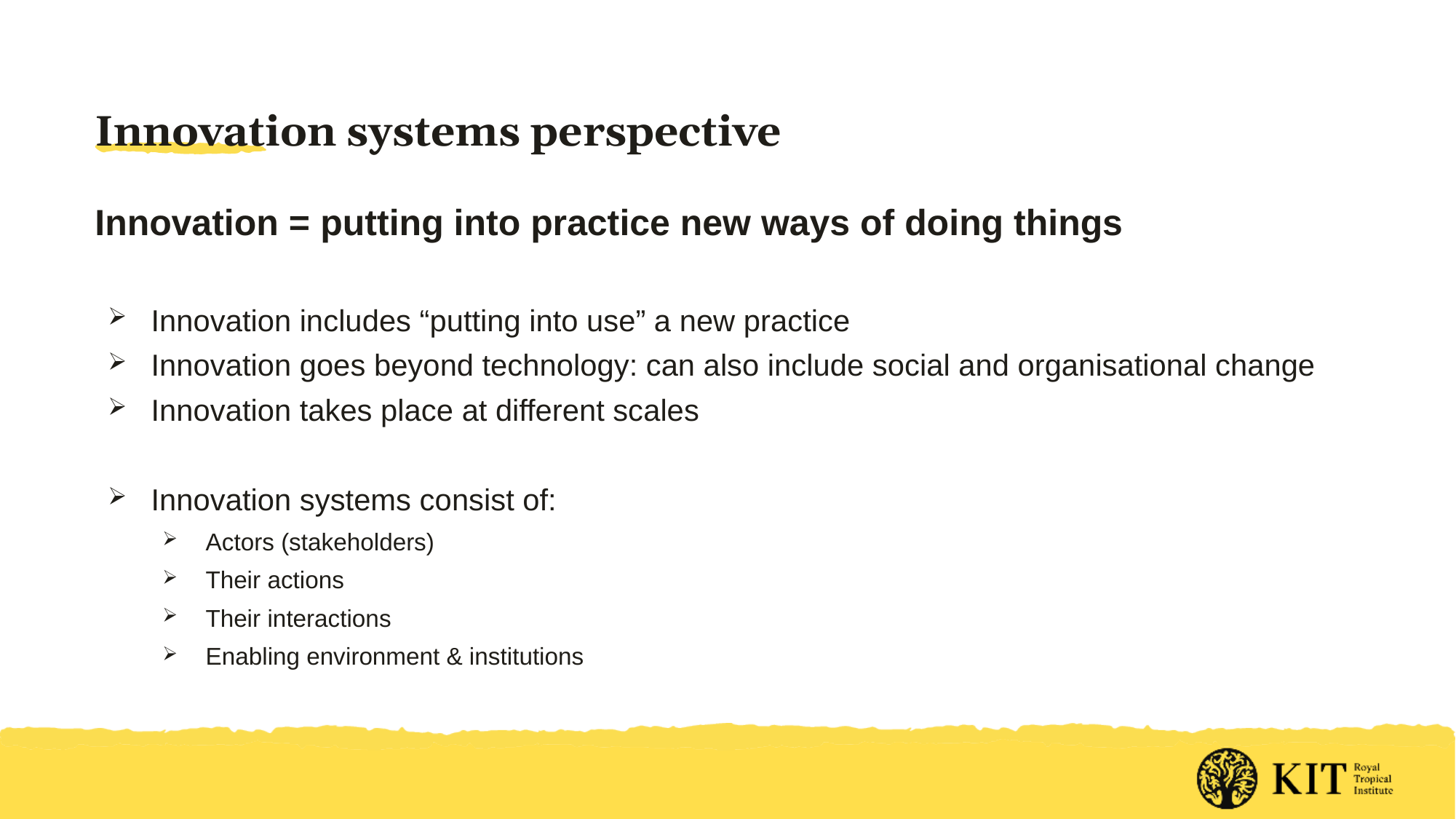

# Innovation systems perspective
Innovation = putting into practice new ways of doing things

Innovation includes “putting into use” a new practice
Innovation goes beyond technology: can also include social and organisational change
Innovation takes place at different scales

Innovation systems consist of:
Actors (stakeholders)
Their actions
Their interactions
Enabling environment & institutions